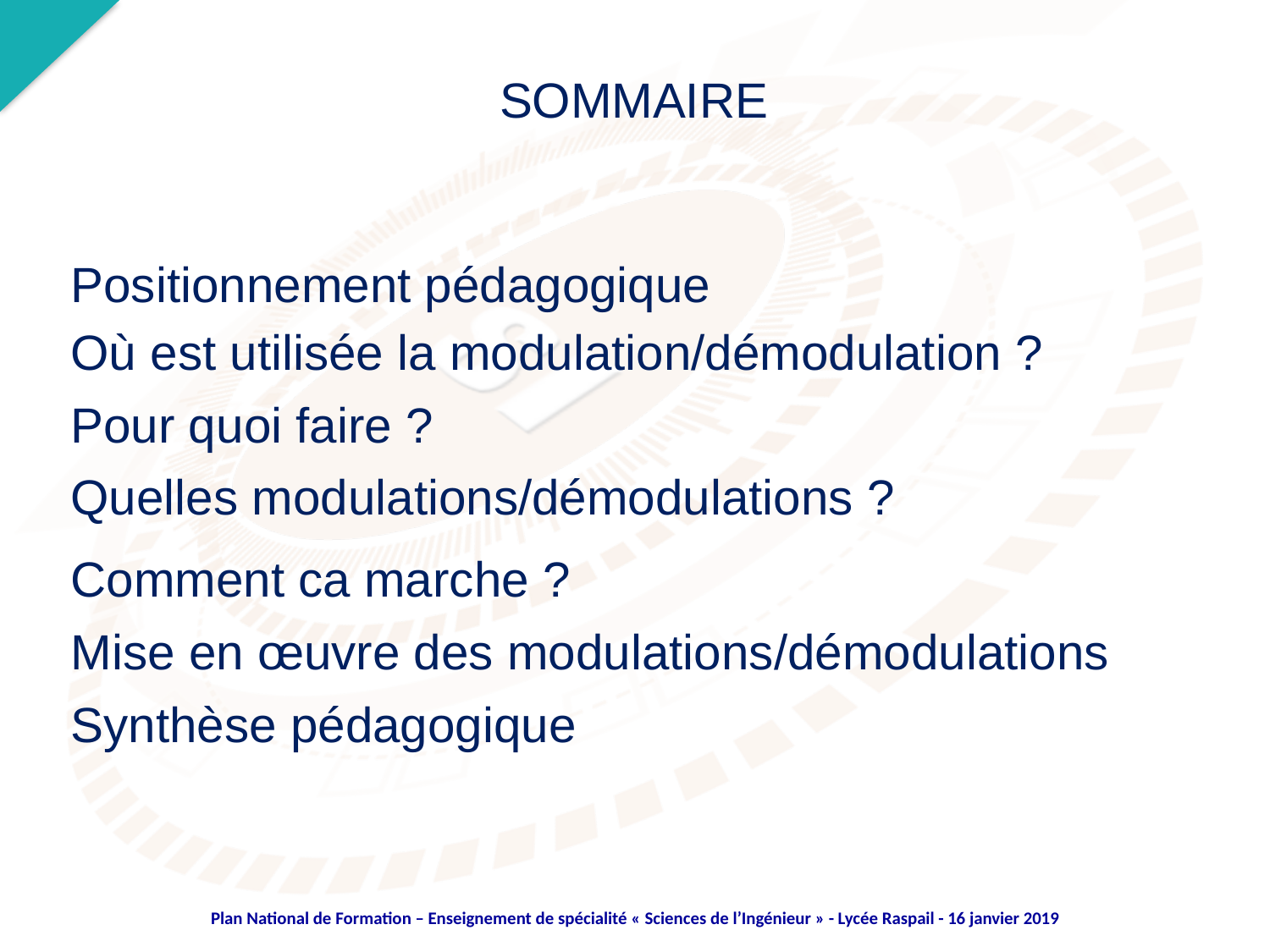

SOMMAIRE
Positionnement pédagogique
Où est utilisée la modulation/démodulation ?
Pour quoi faire ?
Quelles modulations/démodulations ?
Comment ca marche ?
Mise en œuvre des modulations/démodulations
Synthèse pédagogique